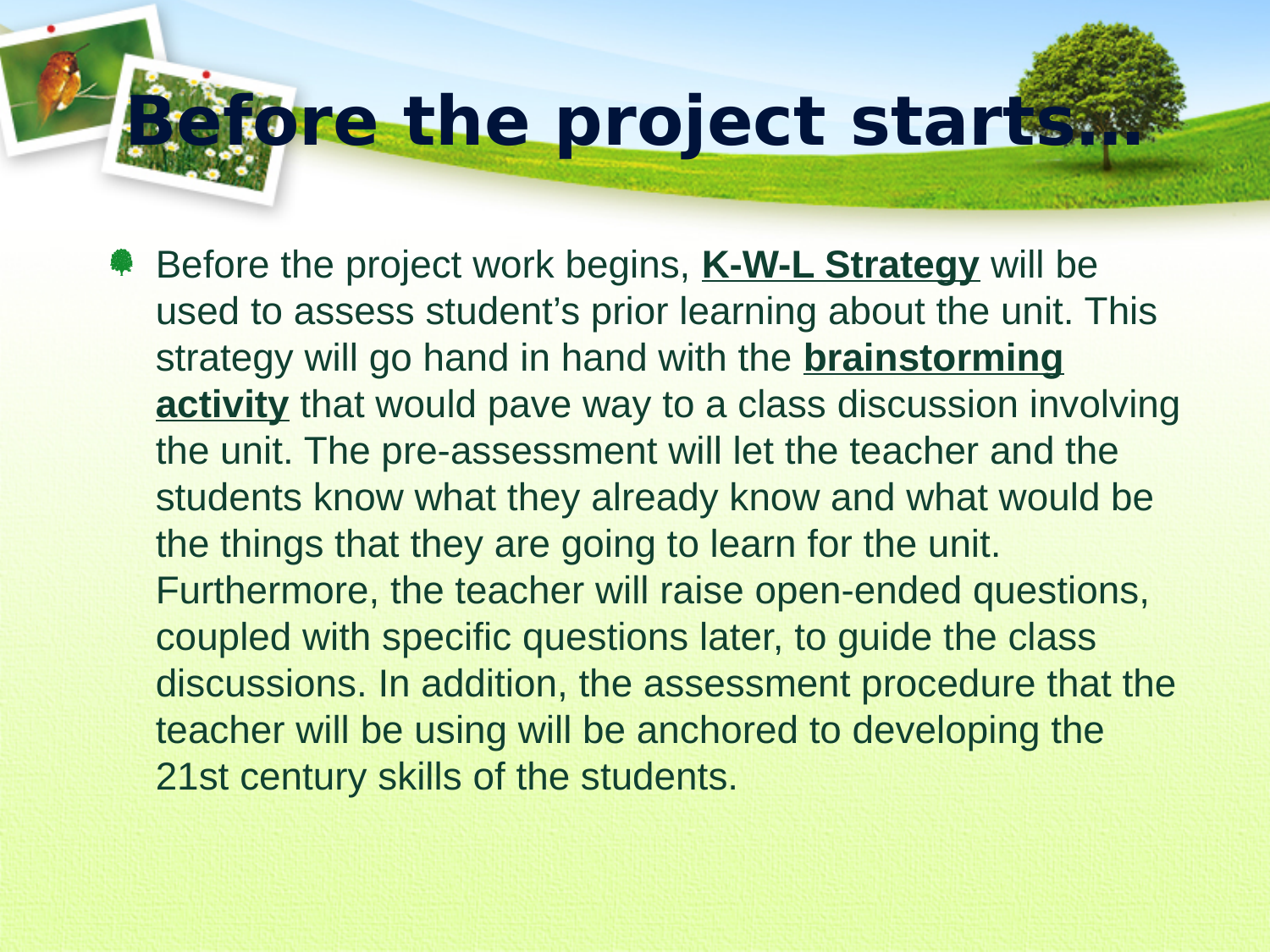

# Before the project starts…
Before the project work begins, K-W-L Strategy will be used to assess student’s prior learning about the unit. This strategy will go hand in hand with the brainstorming activity that would pave way to a class discussion involving the unit. The pre-assessment will let the teacher and the students know what they already know and what would be the things that they are going to learn for the unit. Furthermore, the teacher will raise open-ended questions, coupled with specific questions later, to guide the class discussions. In addition, the assessment procedure that the teacher will be using will be anchored to developing the 21st century skills of the students.